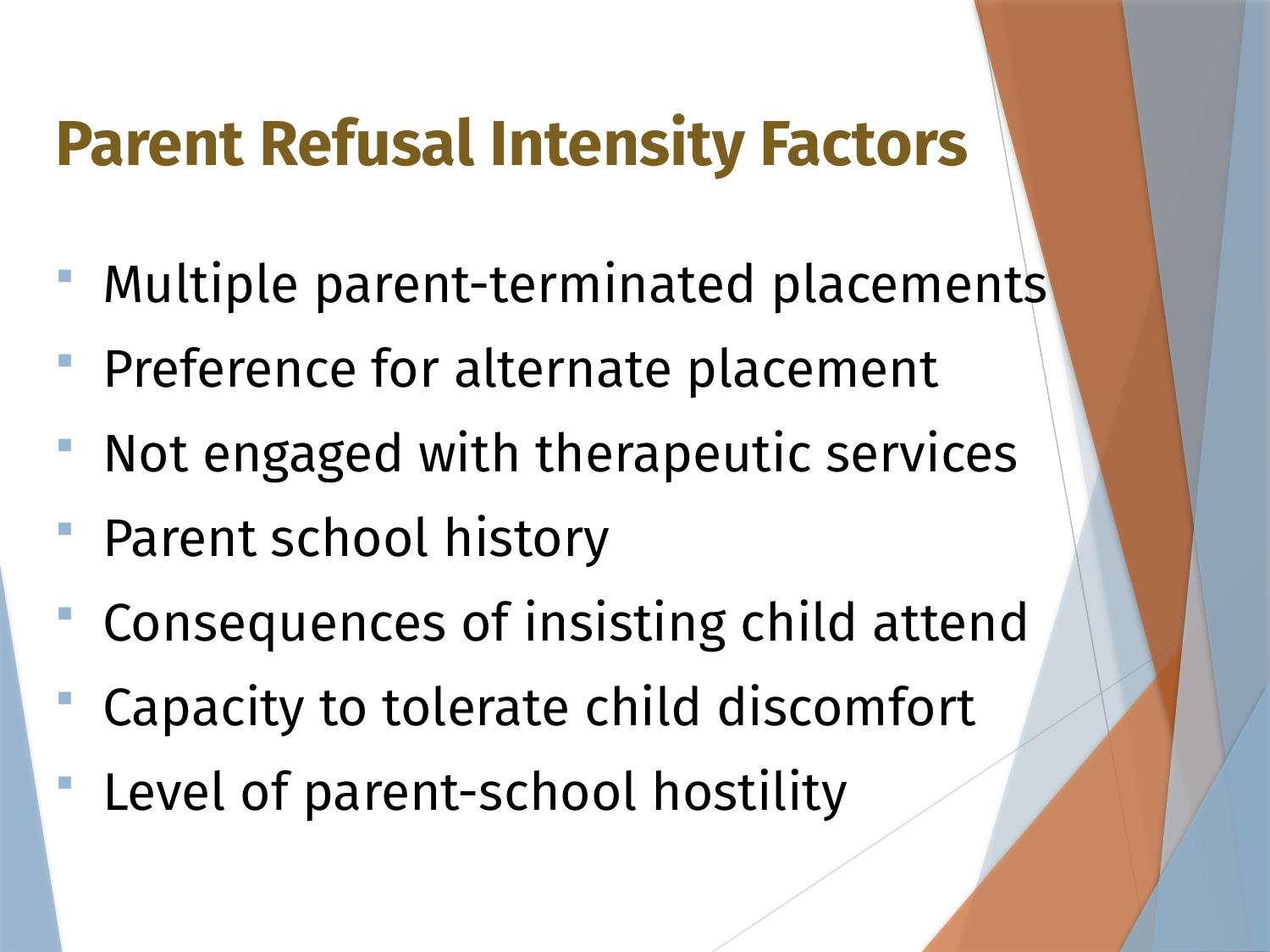

# Parent Refusal Intensity Factors
Multiple parent-terminated placements
Preference for alternate placement
Not engaged with therapeutic services
Parent school history
Consequences of insisting child attend
Capacity to tolerate child discomfort
Level of parent-school hostility